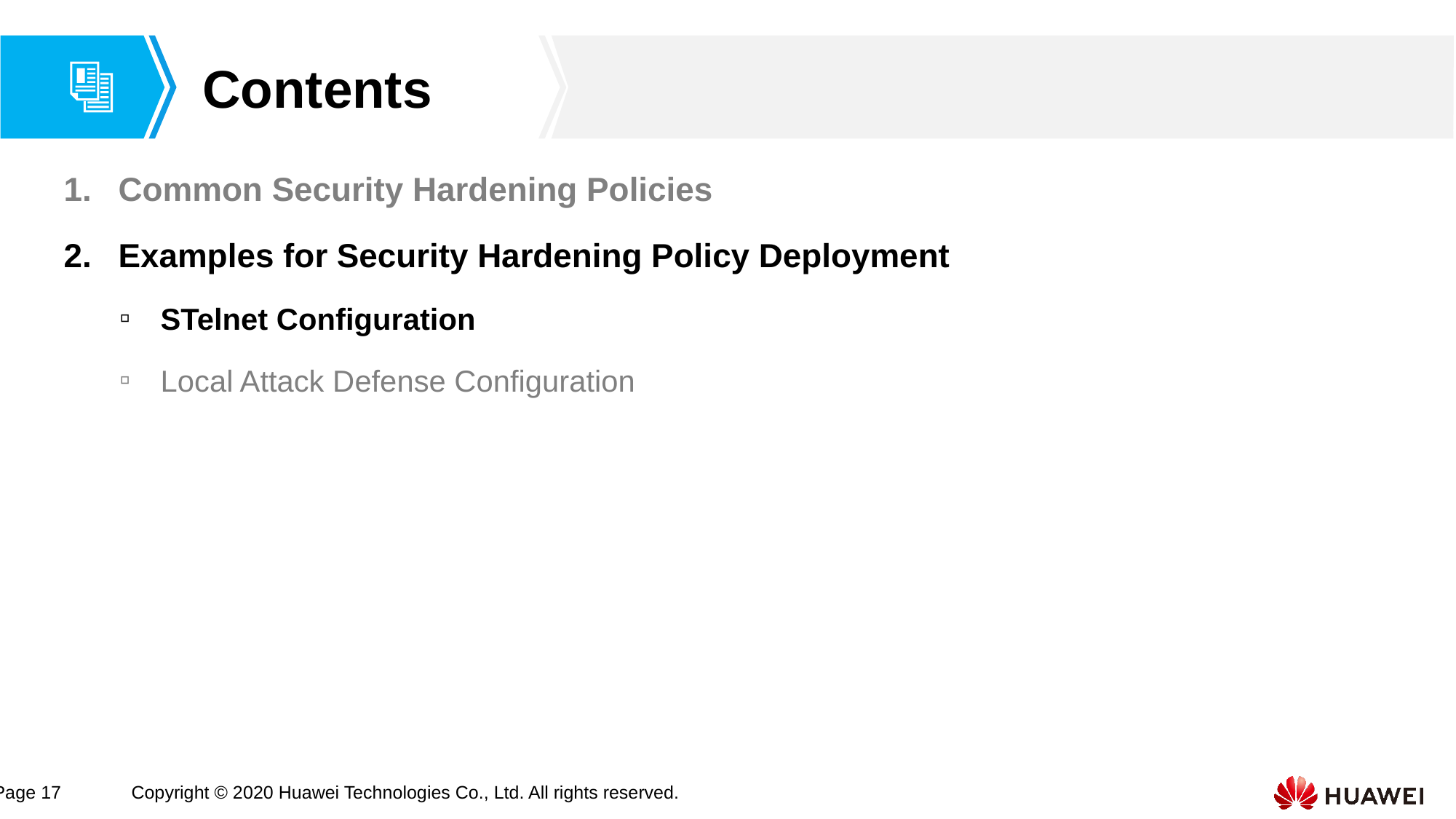

Common Security Hardening Policies
Examples for Security Hardening Policy Deployment
STelnet Configuration
Local Attack Defense Configuration